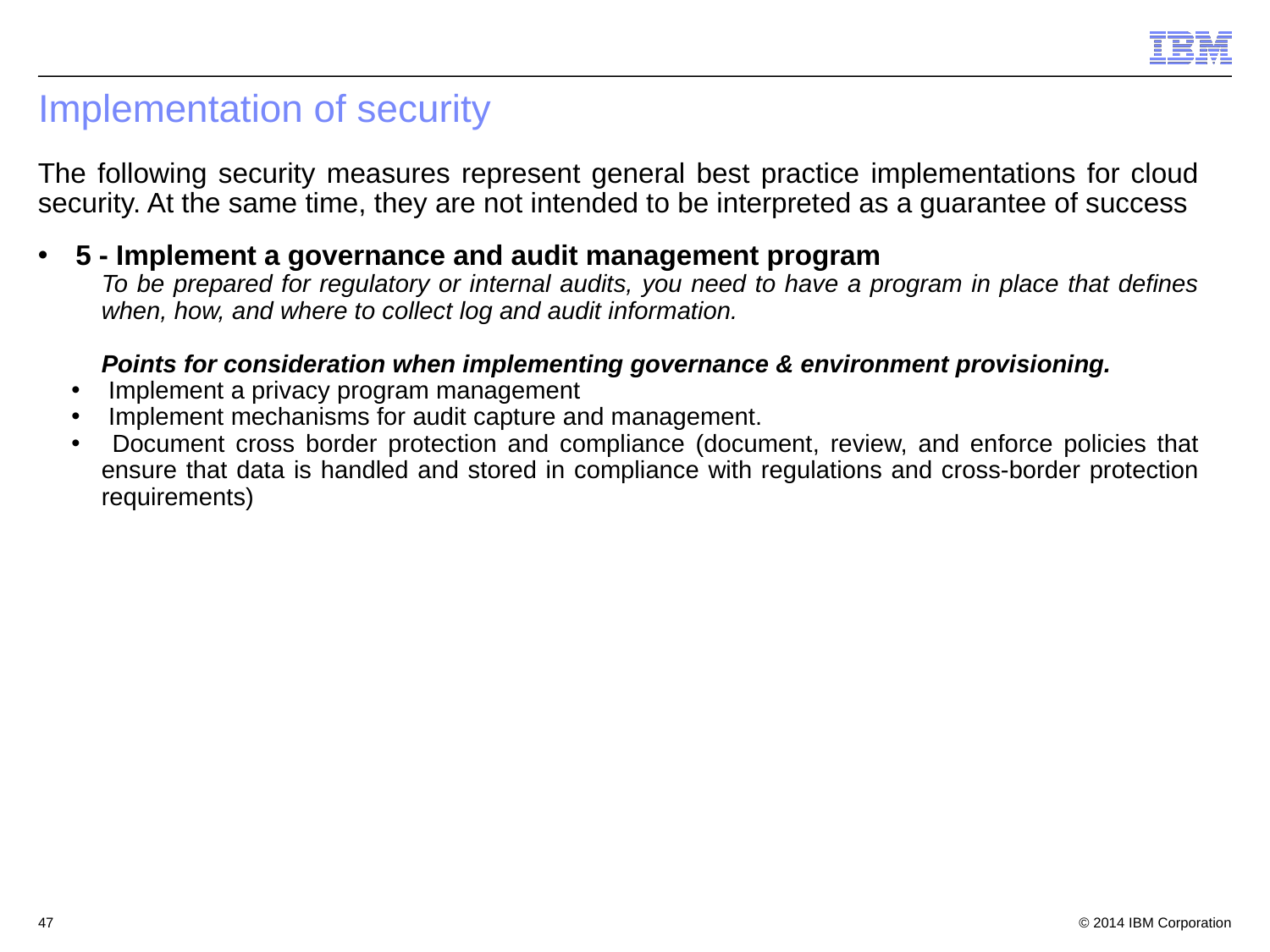

# Implementation of security
The following security measures represent general best practice implementations for cloud security. At the same time, they are not intended to be interpreted as a guarantee of success
 5 - Implement a governance and audit management program
To be prepared for regulatory or internal audits, you need to have a program in place that defines when, how, and where to collect log and audit information.
Points for consideration when implementing governance & environment provisioning.
 Implement a privacy program management
 Implement mechanisms for audit capture and management.
 Document cross border protection and compliance (document, review, and enforce policies that ensure that data is handled and stored in compliance with regulations and cross-border protection requirements)

47